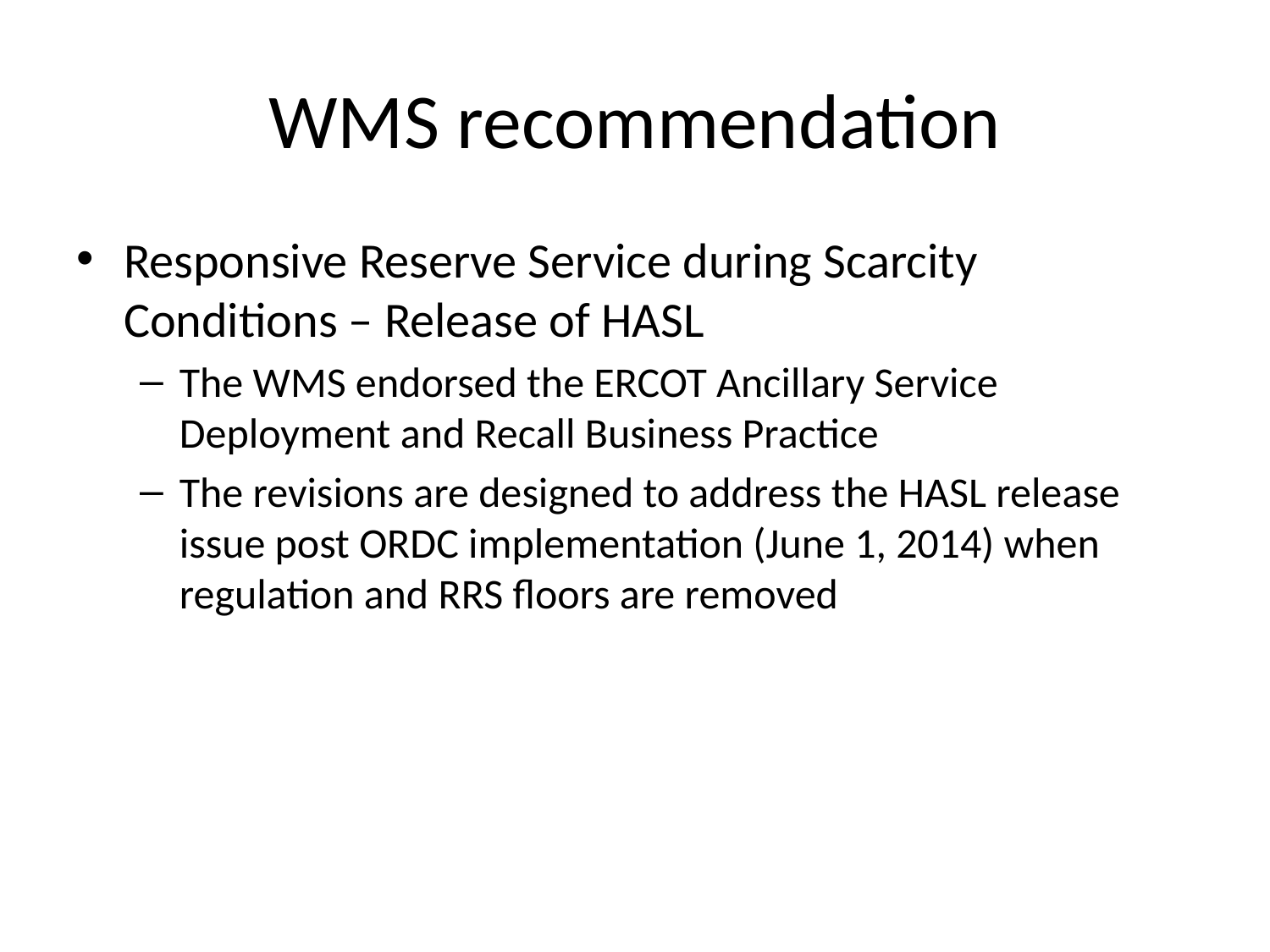

# WMS recommendation
Responsive Reserve Service during Scarcity Conditions – Release of HASL
The WMS endorsed the ERCOT Ancillary Service Deployment and Recall Business Practice
The revisions are designed to address the HASL release issue post ORDC implementation (June 1, 2014) when regulation and RRS floors are removed